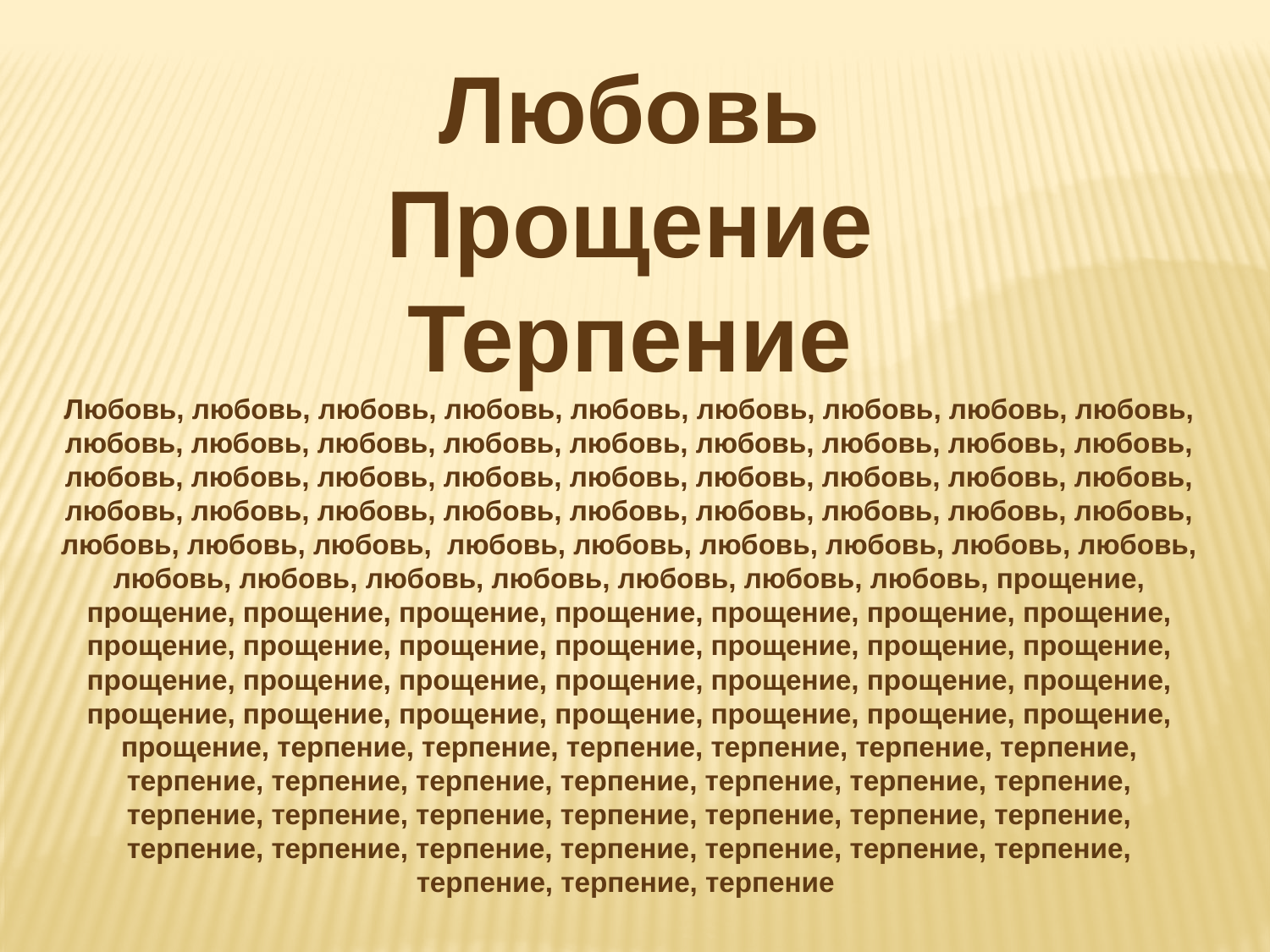

Любовь
Прощение
Терпение
Любовь, любовь, любовь, любовь, любовь, любовь, любовь, любовь, любовь, любовь, любовь, любовь, любовь, любовь, любовь, любовь, любовь, любовь, любовь, любовь, любовь, любовь, любовь, любовь, любовь, любовь, любовь, любовь, любовь, любовь, любовь, любовь, любовь, любовь, любовь, любовь, любовь, любовь, любовь,  любовь, любовь, любовь, любовь, любовь, любовь, любовь, любовь, любовь, любовь, любовь, любовь, любовь, прощение, прощение, прощение, прощение, прощение, прощение, прощение, прощение, прощение, прощение, прощение, прощение, прощение, прощение, прощение, прощение, прощение, прощение, прощение, прощение, прощение, прощение, прощение, прощение, прощение, прощение, прощение, прощение, прощение, прощение, терпение, терпение, терпение, терпение, терпение, терпение, терпение, терпение, терпение, терпение, терпение, терпение, терпение, терпение, терпение, терпение, терпение, терпение, терпение, терпение, терпение, терпение, терпение, терпение, терпение, терпение, терпение, терпение, терпение, терпение